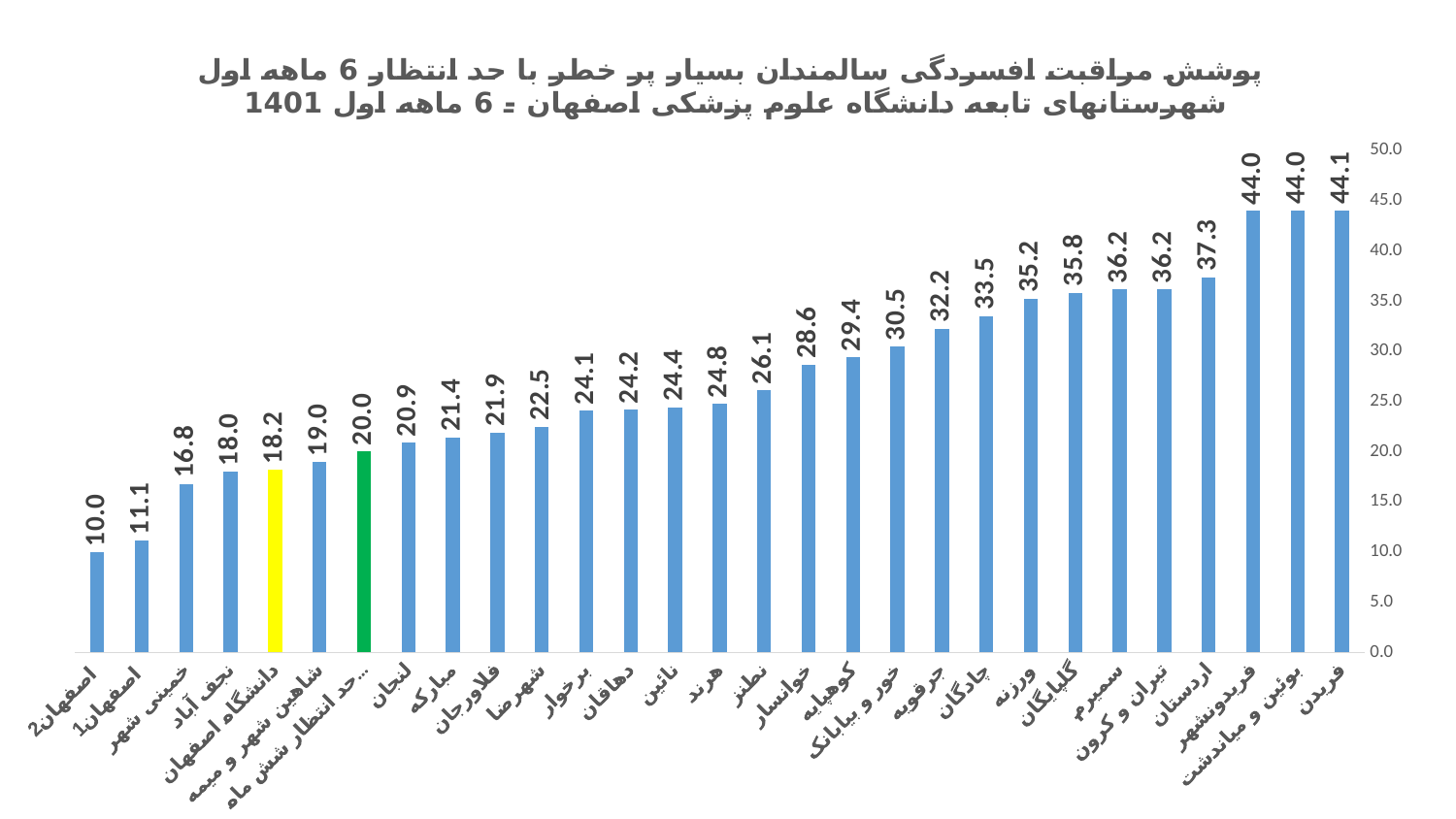

### Chart: پوشش مراقبت افسردگی سالمندان بسیار پر خطر با حد انتظار 6 ماهه اول
 شهرستانهای تابعه دانشگاه علوم پزشکی اصفهان - 6 ماهه اول 1401

| Category | پوشش مراقبت افسردگی |
|---|---|
| فریدن | 44.0625 |
| بوئین و میاندشت | 44.02985074626866 |
| فریدونشهر | 44.0 |
| اردستان | 37.34335839598997 |
| تیران و کرون | 36.17886178861789 |
| سمیرم | 36.156351791530945 |
| گلپایگان | 35.82995951417004 |
| ورزنه | 35.24229074889868 |
| چادگان | 33.5 |
| جرقویه | 32.2463768115942 |
| خور و بیابانک | 30.45977011494253 |
| کوهپایه | 29.411764705882355 |
| خوانسار | 28.64864864864865 |
| نطنز | 26.121372031662272 |
| هرند | 24.778761061946902 |
| نائین | 24.396135265700483 |
| دهاقان | 24.199288256227756 |
| برخوار | 24.09240924092409 |
| شهرضا | 22.454804947668887 |
| فلاورجان | 21.913327882256745 |
| مبارکه | 21.437740693196407 |
| لنجان | 20.866141732283463 |
| حد انتظار شش ماهه اول | 20.0 |
| شاهین شهر و میمه | 18.981772470144563 |
| دانشگاه اصفهان | 18.202730220981973 |
| نجف آباد | 18.006103763987795 |
| خمینی شهر | 16.79160419790105 |
| اصفهان 1 | 11.129329780692764 |
| اصفهان 2 | 9.95712243925679 |